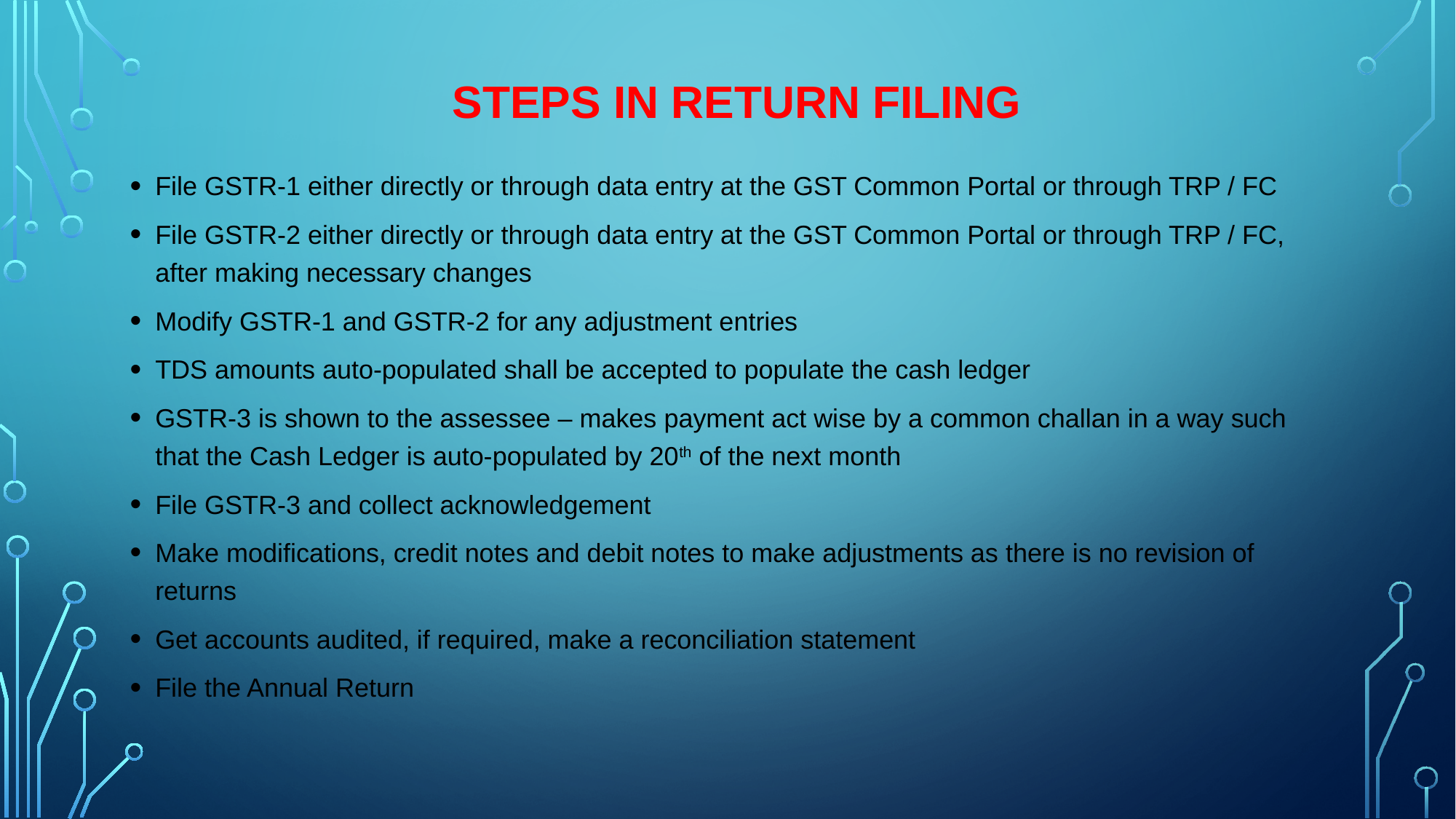

# Steps in Return filing
File GSTR-1 either directly or through data entry at the GST Common Portal or through TRP / FC
File GSTR-2 either directly or through data entry at the GST Common Portal or through TRP / FC, after making necessary changes
Modify GSTR-1 and GSTR-2 for any adjustment entries
TDS amounts auto-populated shall be accepted to populate the cash ledger
GSTR-3 is shown to the assessee – makes payment act wise by a common challan in a way such that the Cash Ledger is auto-populated by 20th of the next month
File GSTR-3 and collect acknowledgement
Make modifications, credit notes and debit notes to make adjustments as there is no revision of returns
Get accounts audited, if required, make a reconciliation statement
File the Annual Return